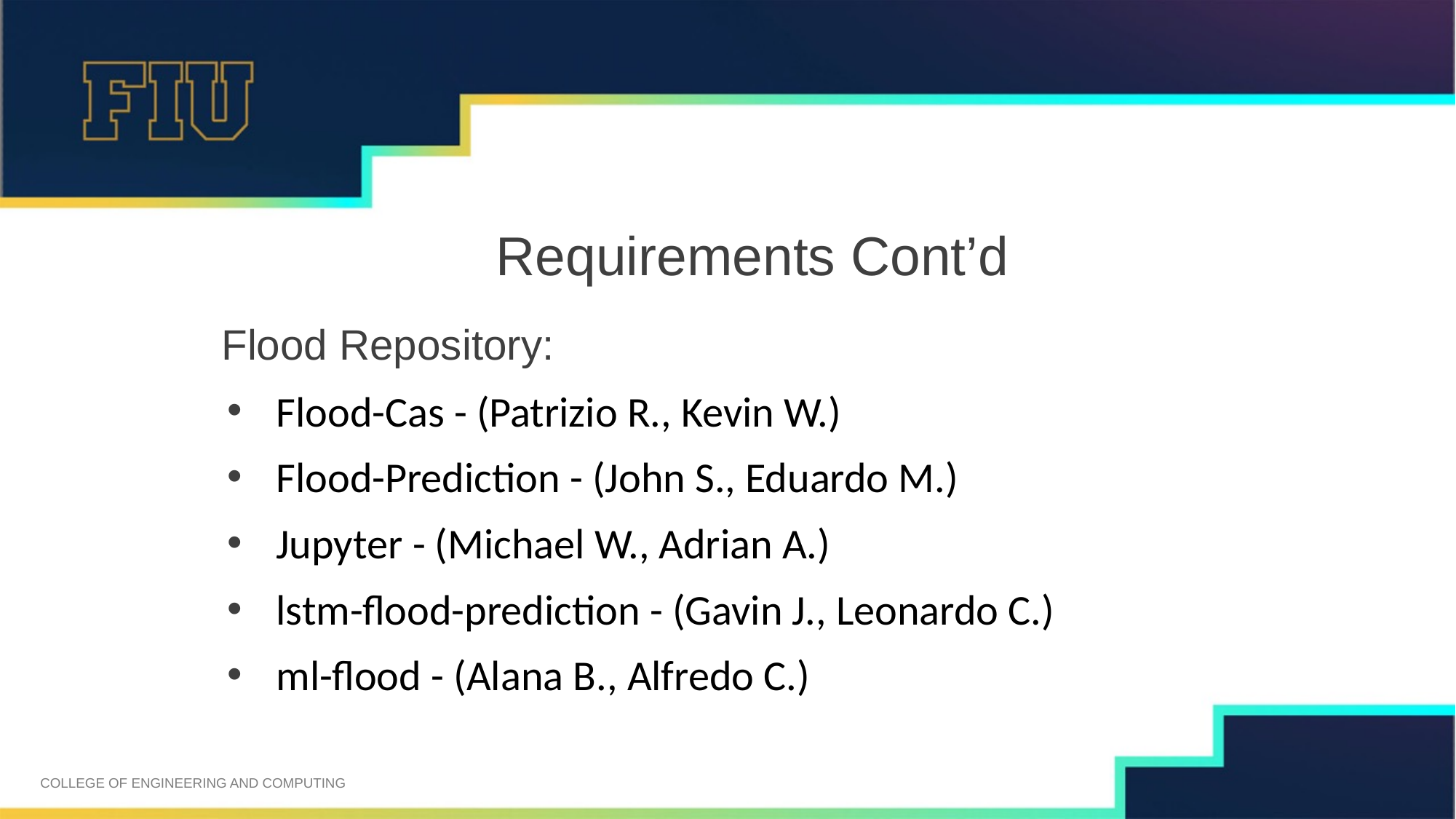

# Requirements Cont’d
Flood Repository:
Flood-Cas - (Patrizio R., Kevin W.)
Flood-Prediction - (John S., Eduardo M.)
Jupyter - (Michael W., Adrian A.)
lstm-flood-prediction - (Gavin J., Leonardo C.)
ml-flood - (Alana B., Alfredo C.)